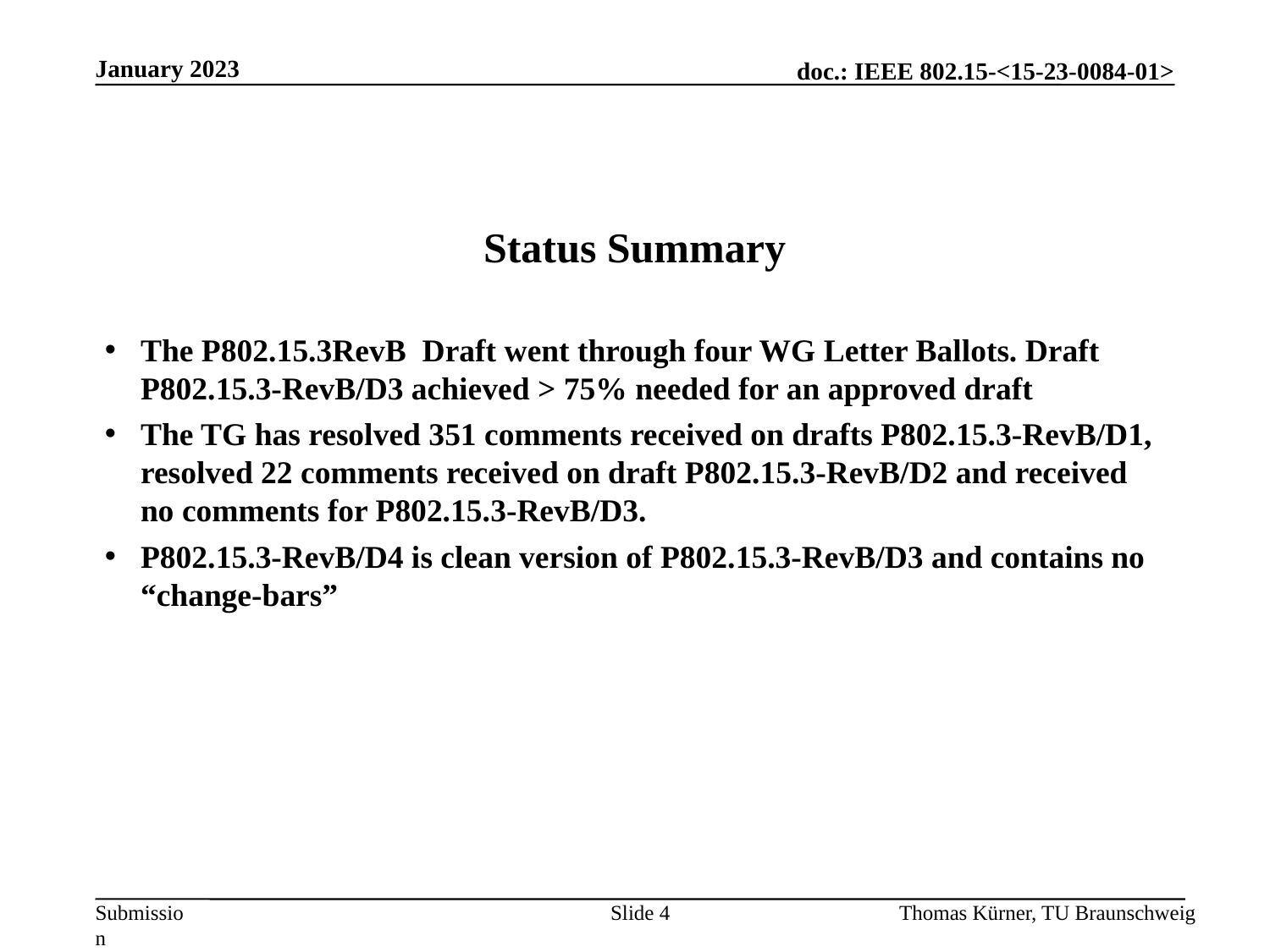

January 2023
Status Summary
The P802.15.3RevB  Draft went through four WG Letter Ballots. Draft P802.15.3-RevB/D3 achieved > 75% needed for an approved draft
The TG has resolved 351 comments received on drafts P802.15.3-RevB/D1, resolved 22 comments received on draft P802.15.3-RevB/D2 and received no comments for P802.15.3-RevB/D3.
P802.15.3-RevB/D4 is clean version of P802.15.3-RevB/D3 and contains no “change-bars”
Slide 4
Thomas Kürner, TU Braunschweig